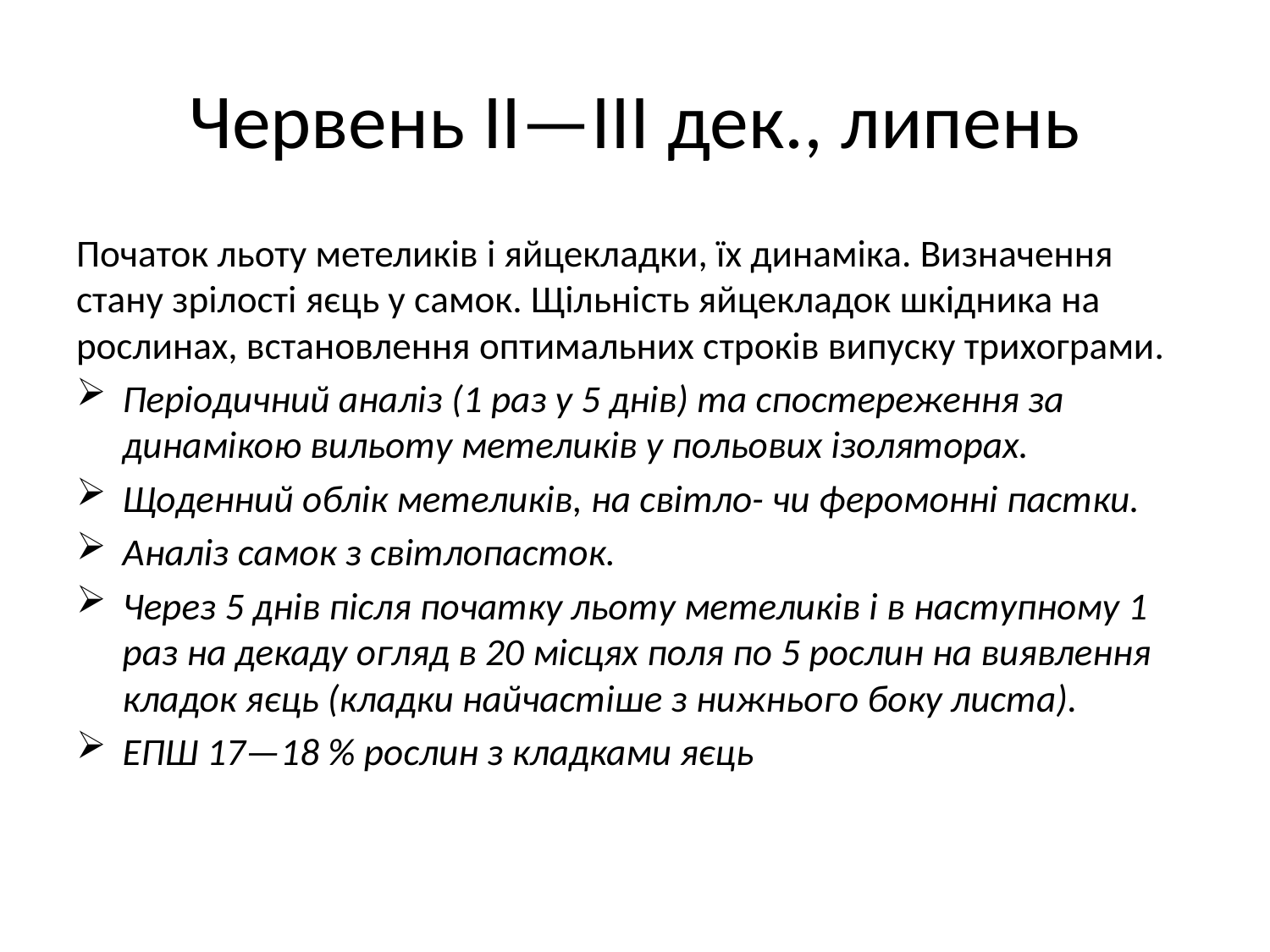

# Червень ІІ—ІІІ дек., липень
Початок льоту метеликів і яйцекладки, їх динаміка. Визначення стану зрілості яєць у самок. Щільність яйцекладок шкідника на рослинах, встановлення оптимальних строків випуску трихограми.
Періодичний аналіз (1 раз у 5 днів) та спостереження за динамікою вильоту метеликів у польових ізоляторах.
Щоденний облік метеликів, на світло- чи феромонні пастки.
Аналіз самок з світлопасток.
Через 5 днів після початку льоту метеликів і в наступному 1 раз на декаду огляд в 20 місцях поля по 5 рослин на виявлення кладок яєць (кладки найчастіше з нижнього боку листа).
ЕПШ 17—18 % рослин з кладками яєць